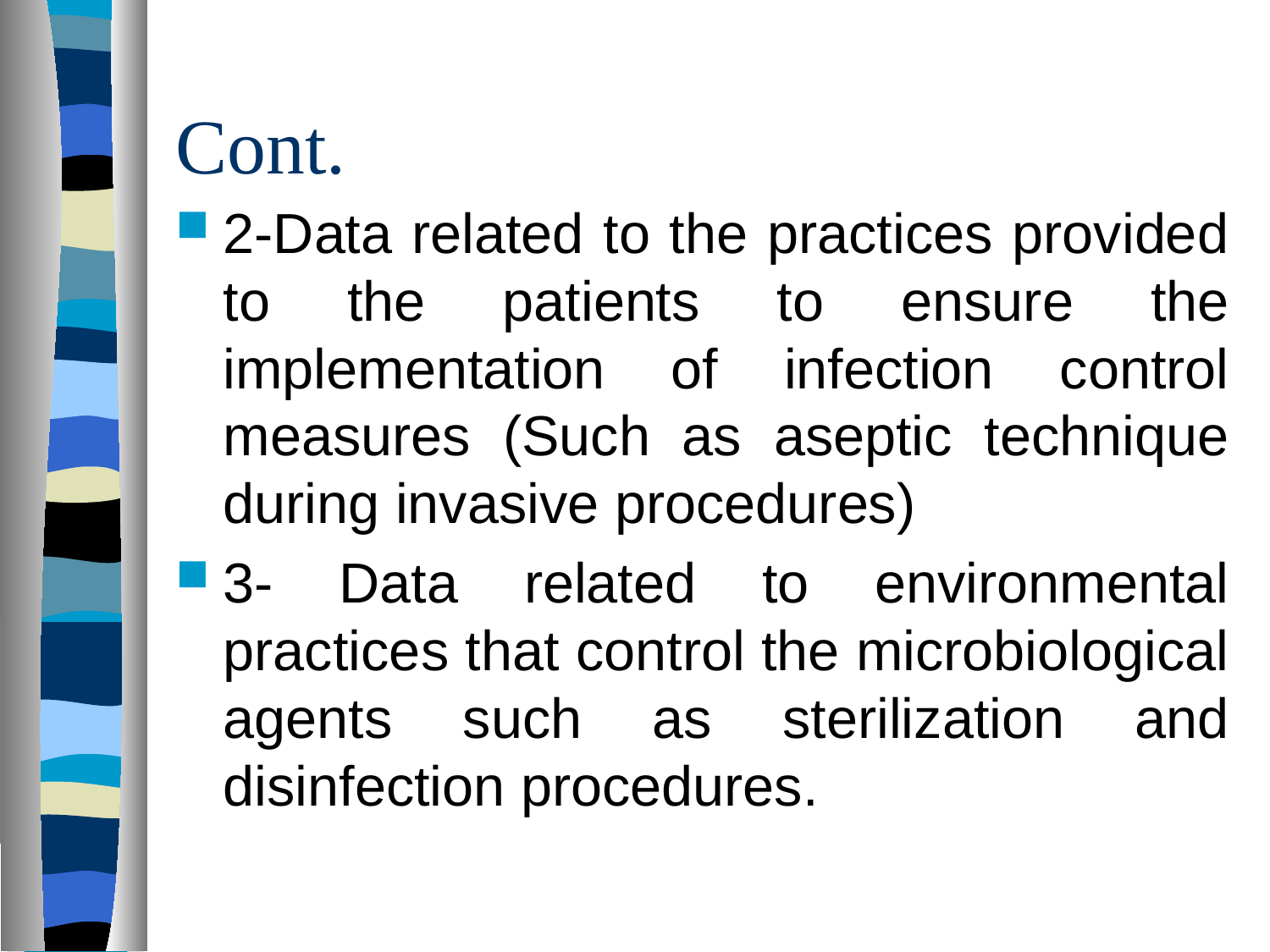

# Cont.
2-Data related to the practices provided to the patients to ensure the implementation of infection control measures (Such as aseptic technique during invasive procedures)
3- Data related to environmental practices that control the microbiological agents such as sterilization and disinfection procedures.